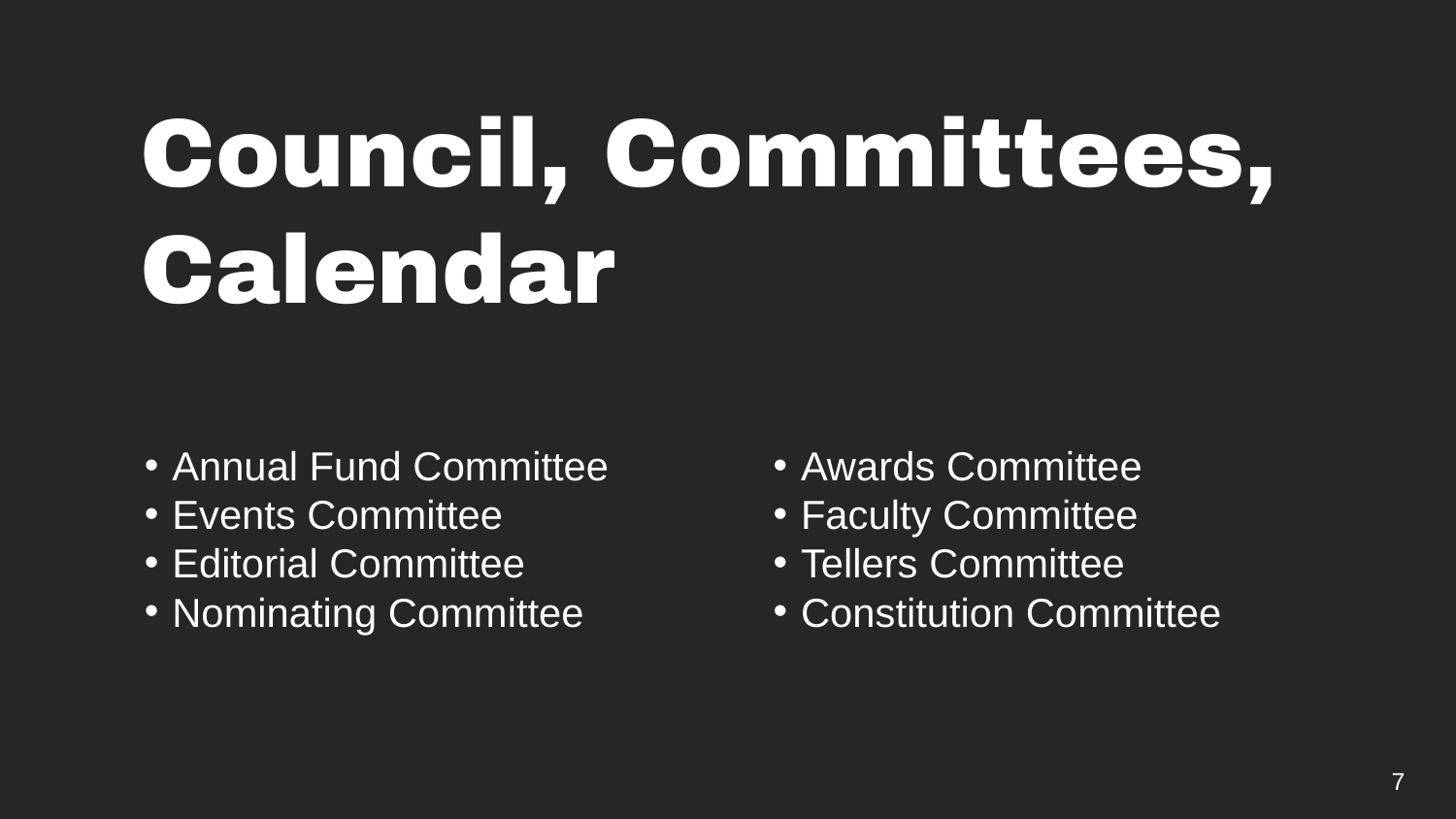

Council, Committees, Calendar
Annual Fund Committee
Events Committee
Editorial Committee
Nominating Committee
Awards Committee
Faculty Committee
Tellers Committee
Constitution Committee
7